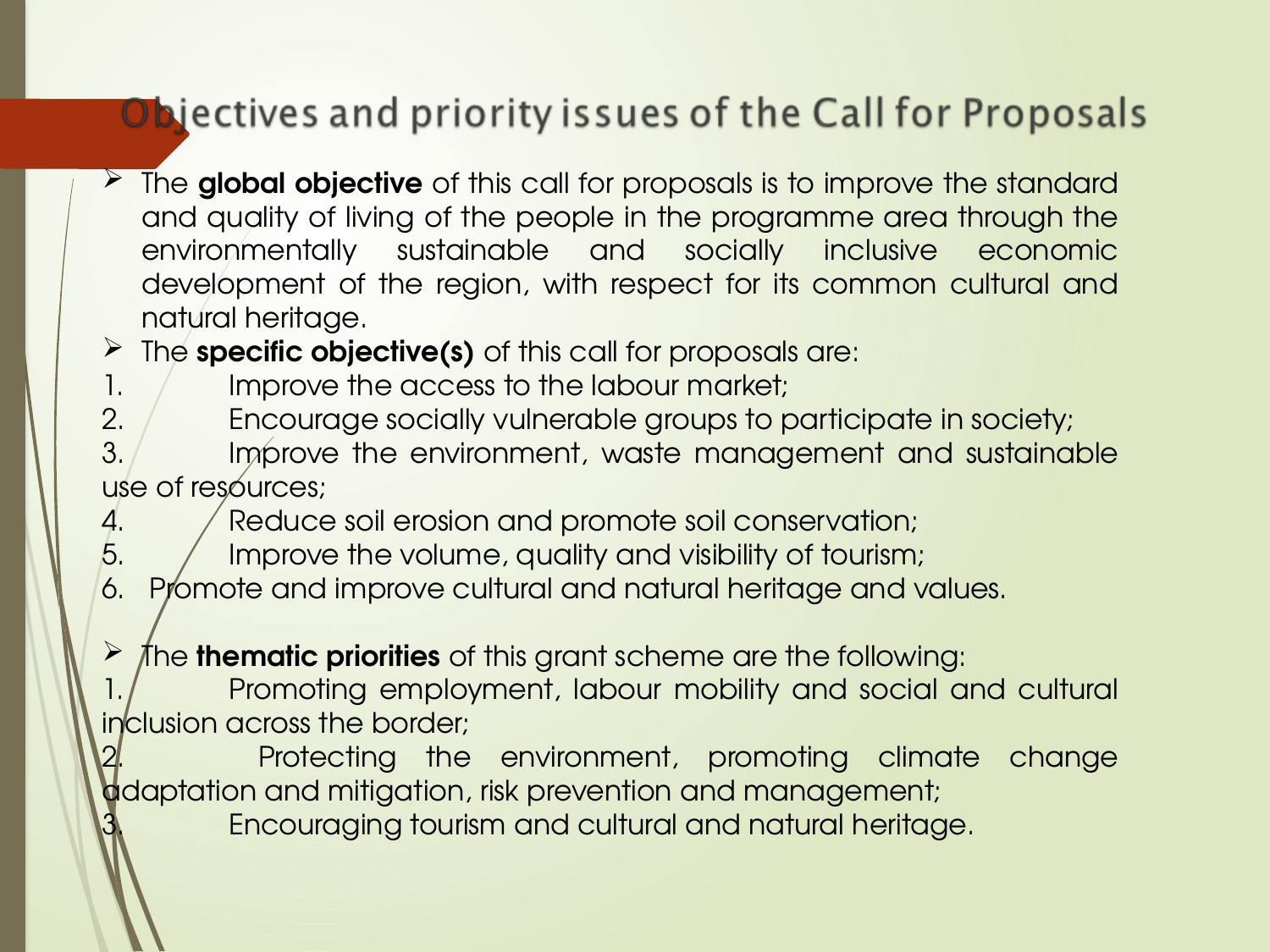

The global objective of this call for proposals is to improve the standard and quality of living of the people in the programme area through the environmentally sustainable and socially inclusive economic development of the region, with respect for its common cultural and natural heritage.
The specific objective(s) of this call for proposals are:
1.	Improve the access to the labour market;
2.	Encourage socially vulnerable groups to participate in society;
3.	Improve the environment, waste management and sustainable use of resources;
4.	Reduce soil erosion and promote soil conservation;
5.	Improve the volume, quality and visibility of tourism;
Promote and improve cultural and natural heritage and values.

The thematic priorities of this grant scheme are the following:
1.	Promoting employment, labour mobility and social and cultural inclusion across the border;
2.	 Protecting the environment, promoting climate change adaptation and mitigation, risk prevention and management;
3.	Encouraging tourism and cultural and natural heritage.